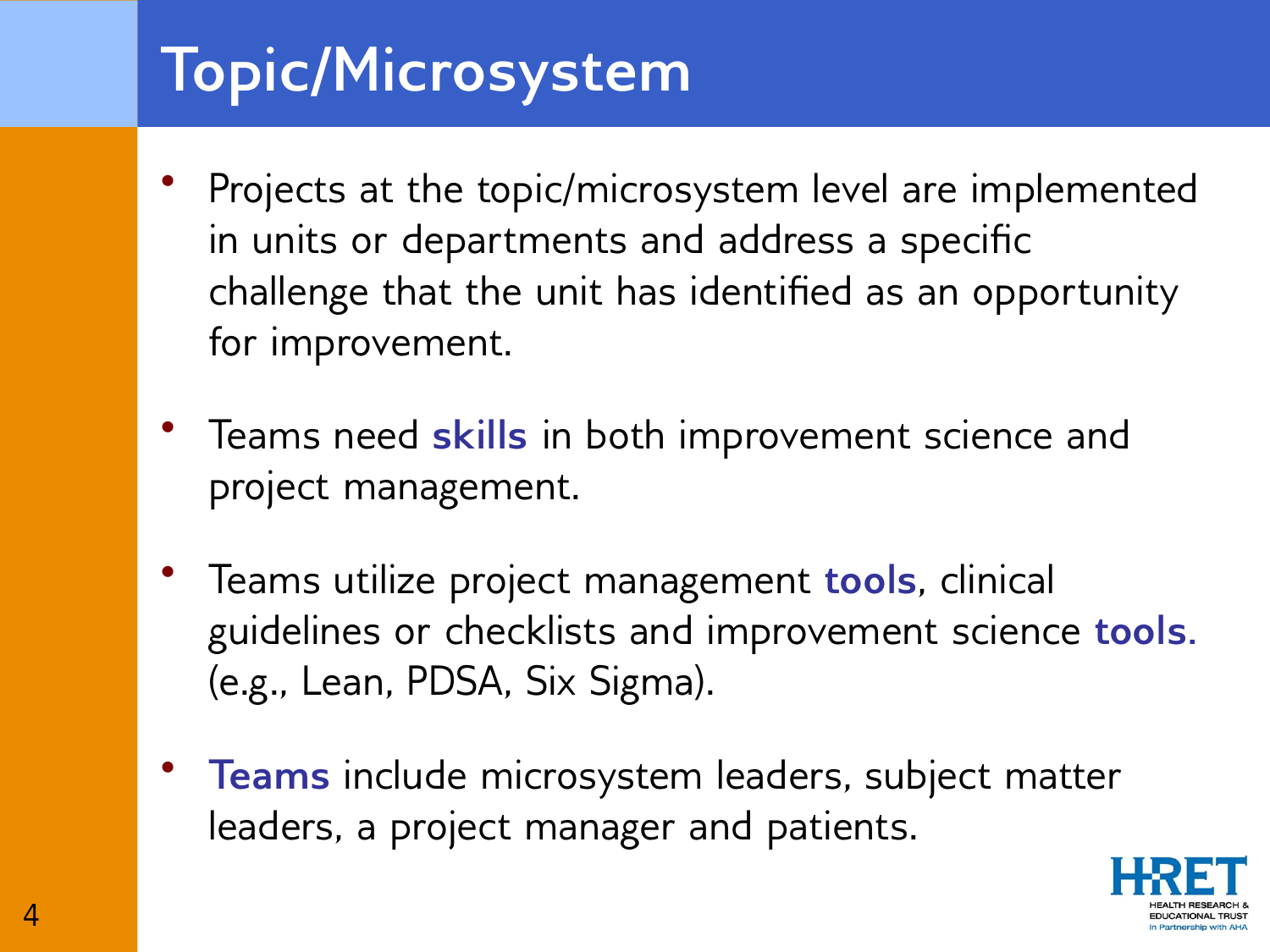

# Topic/Microsystem
Projects at the topic/microsystem level are implemented in units or departments and address a specific challenge that the unit has identified as an opportunity for improvement.

Teams need skills in both improvement science and project management.

Teams utilize project management tools, clinical guidelines or checklists and improvement science tools. (e.g., Lean, PDSA, Six Sigma).

Teams include microsystem leaders, subject matter leaders, a project manager and patients.

4